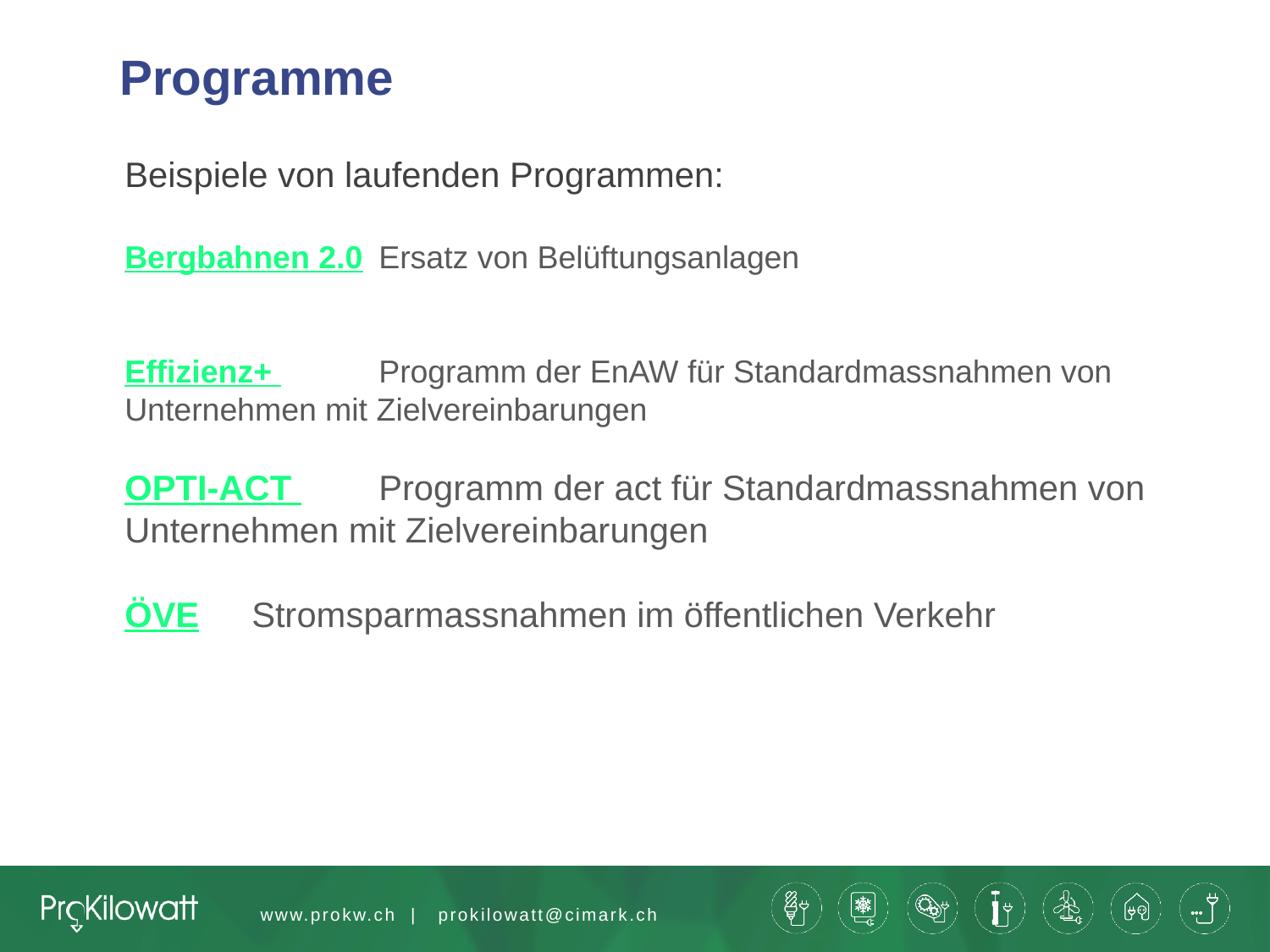

# Programme
Beispiele von laufenden Programmen:

Bergbahnen 2.0 	Ersatz von Belüftungsanlagen

Effizienz+ 	Programm der EnAW für Standardmassnahmen von 	Unternehmen mit Zielvereinbarungen

OPTI-ACT 	Programm der act für Standardmassnahmen von 	Unternehmen mit Zielvereinbarungen

ÖVE	Stromsparmassnahmen im öffentlichen Verkehr